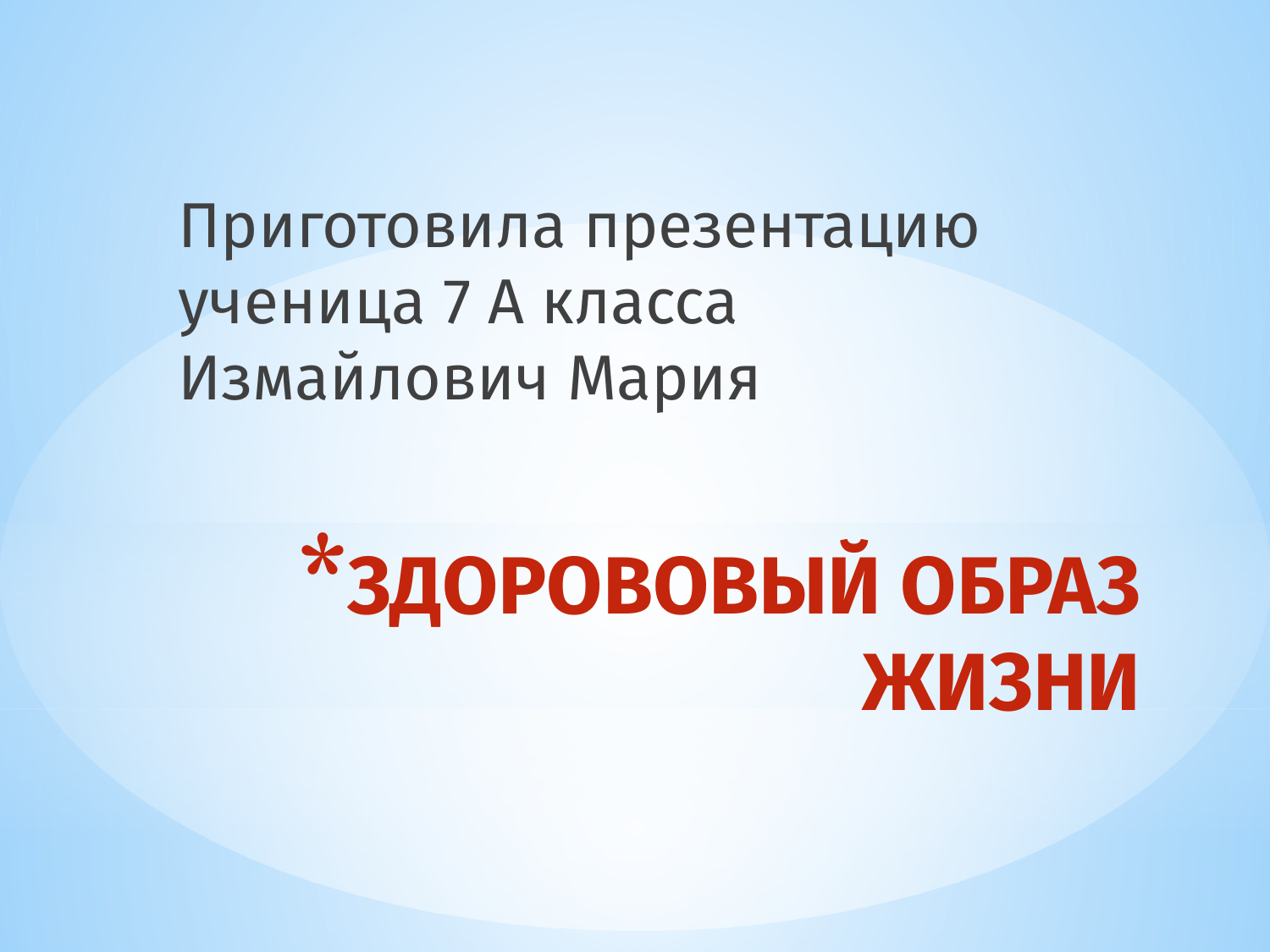

Приготовила презентацию ученица 7 А класса
Измайлович Мария
# ЗДОРОВОВЫЙ ОБРАЗ ЖИЗНИ